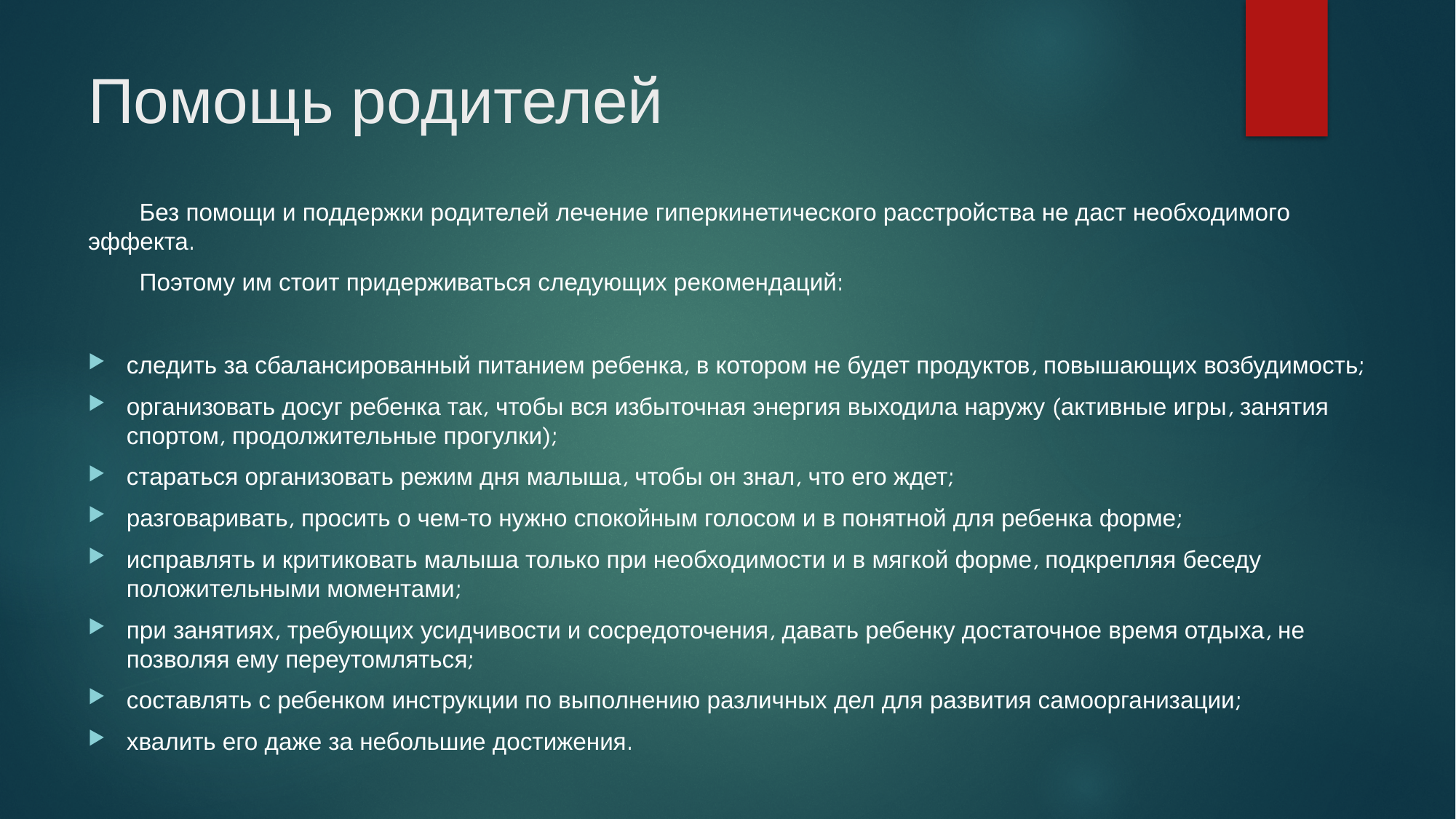

# Помощь родителей
Без помощи и поддержки родителей лечение гиперкинетического расстройства не даст необходимого эффекта.
Поэтому им стоит придерживаться следующих рекомендаций:

следить за сбалансированный питанием ребенка, в котором не будет продуктов, повышающих возбудимость;
организовать досуг ребенка так, чтобы вся избыточная энергия выходила наружу (активные игры, занятия спортом, продолжительные прогулки);
стараться организовать режим дня малыша, чтобы он знал, что его ждет;
разговаривать, просить о чем-то нужно спокойным голосом и в понятной для ребенка форме;
исправлять и критиковать малыша только при необходимости и в мягкой форме, подкрепляя беседу положительными моментами;
при занятиях, требующих усидчивости и сосредоточения, давать ребенку достаточное время отдыха, не позволяя ему переутомляться;
составлять с ребенком инструкции по выполнению различных дел для развития самоорганизации;
хвалить его даже за небольшие достижения.